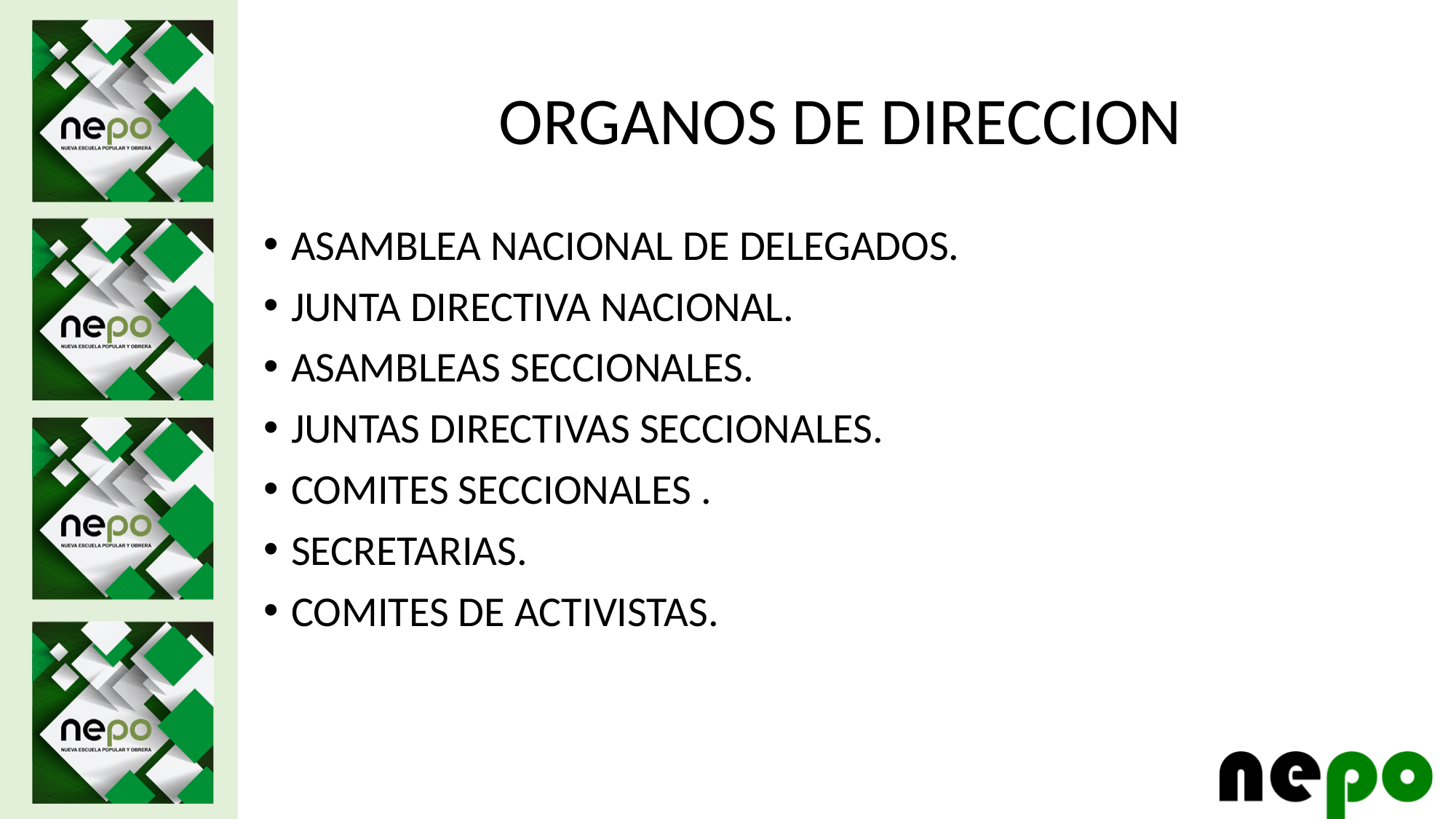

# ORGANOS DE DIRECCION
ASAMBLEA NACIONAL DE DELEGADOS.
JUNTA DIRECTIVA NACIONAL.
ASAMBLEAS SECCIONALES.
JUNTAS DIRECTIVAS SECCIONALES.
COMITES SECCIONALES .
SECRETARIAS.
COMITES DE ACTIVISTAS.